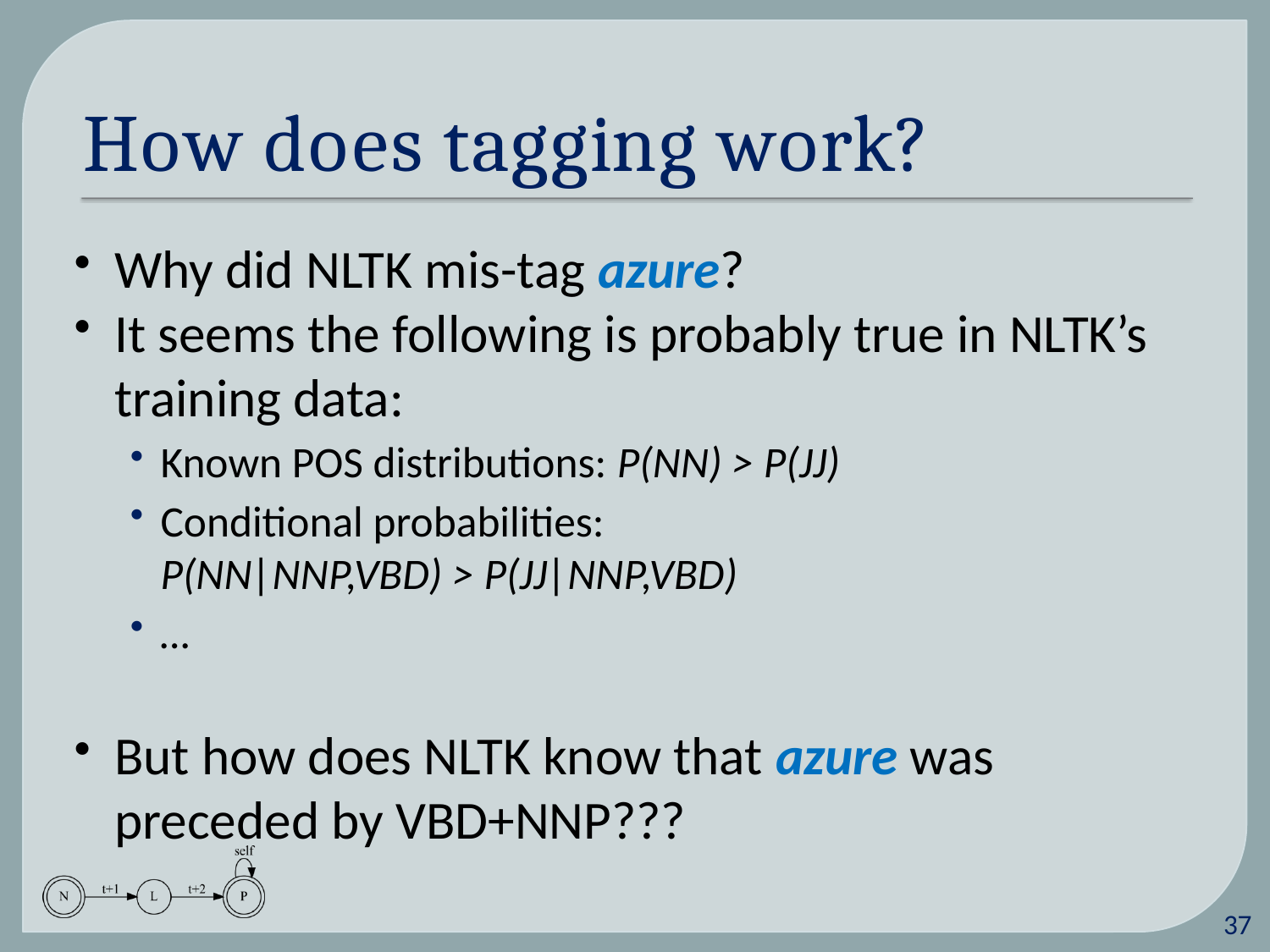

# How does tagging work?
Why did NLTK mis-tag azure?
It seems the following is probably true in NLTK’s training data:
Known POS distributions: P(NN) > P(JJ)
Conditional probabilities:
P(NN|NNP,VBD) > P(JJ|NNP,VBD)
…

But how does NLTK know that azure was preceded by VBD+NNP???
37